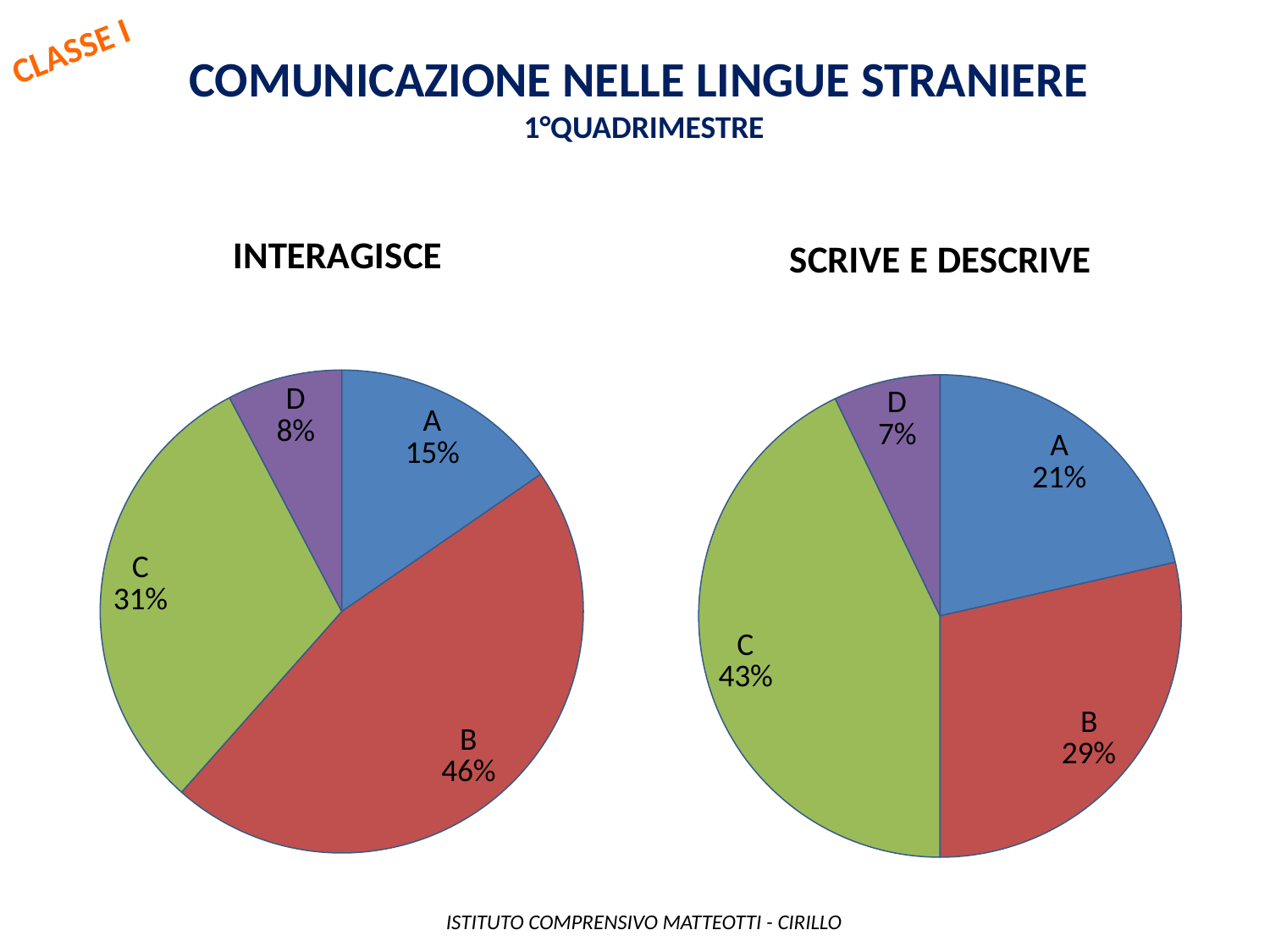

CLASSE I
Comunicazione nelle lingue straniere
1°QUADRIMESTRE

### Chart: INTERAGISCE

| Category |  |
|---|---|
| A | 6.0 |
| B | 18.0 |
| C | 12.0 |
| D | 3.0 |

### Chart: SCRIVE E DESCRIVE

| Category |  |
|---|---|
| A | 3.0 |
| B | 4.0 |
| C | 6.0 |
| D | 1.0 |
 ISTITUTO COMPRENSIVO MATTEOTTI - CIRILLO